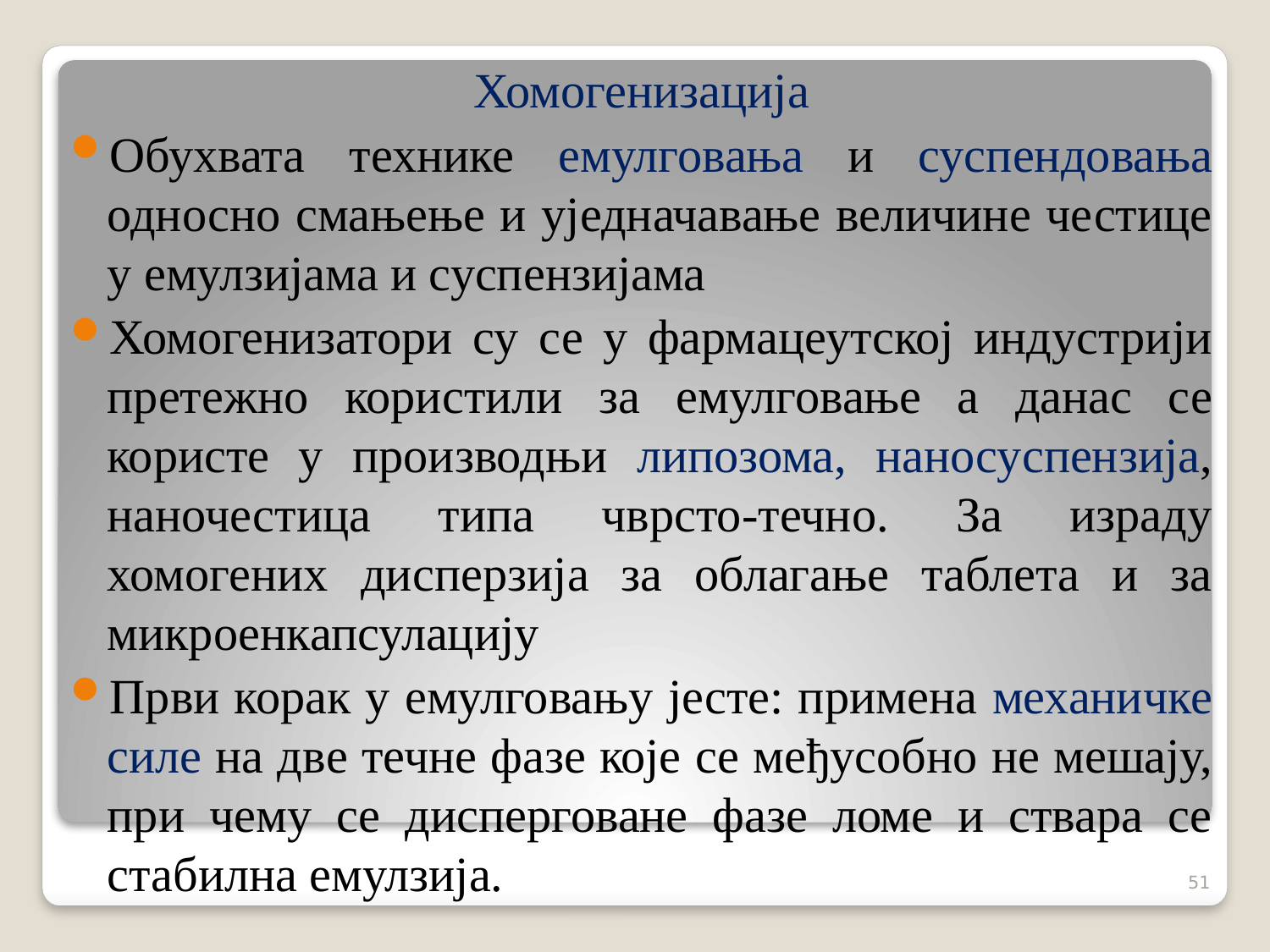

Хомогенизација
Обухвата технике емулговања и суспендовања односно смањење и уједначавање величине честице у емулзијама и суспензијама
Хомогенизатори су се у фармацеутској индустрији претежно користили за емулговање а данас се користе у производњи липозома, наносуспензија, наночестица типа чврсто-течно. За израду хомогених дисперзија за облагање таблета и за микроенкапсулацију
Први корак у емулговању јесте: примена механичке силе на две течне фазе које се међусобно не мешају, при чему се дисперговане фазе ломе и ствара се стабилна емулзија.
51